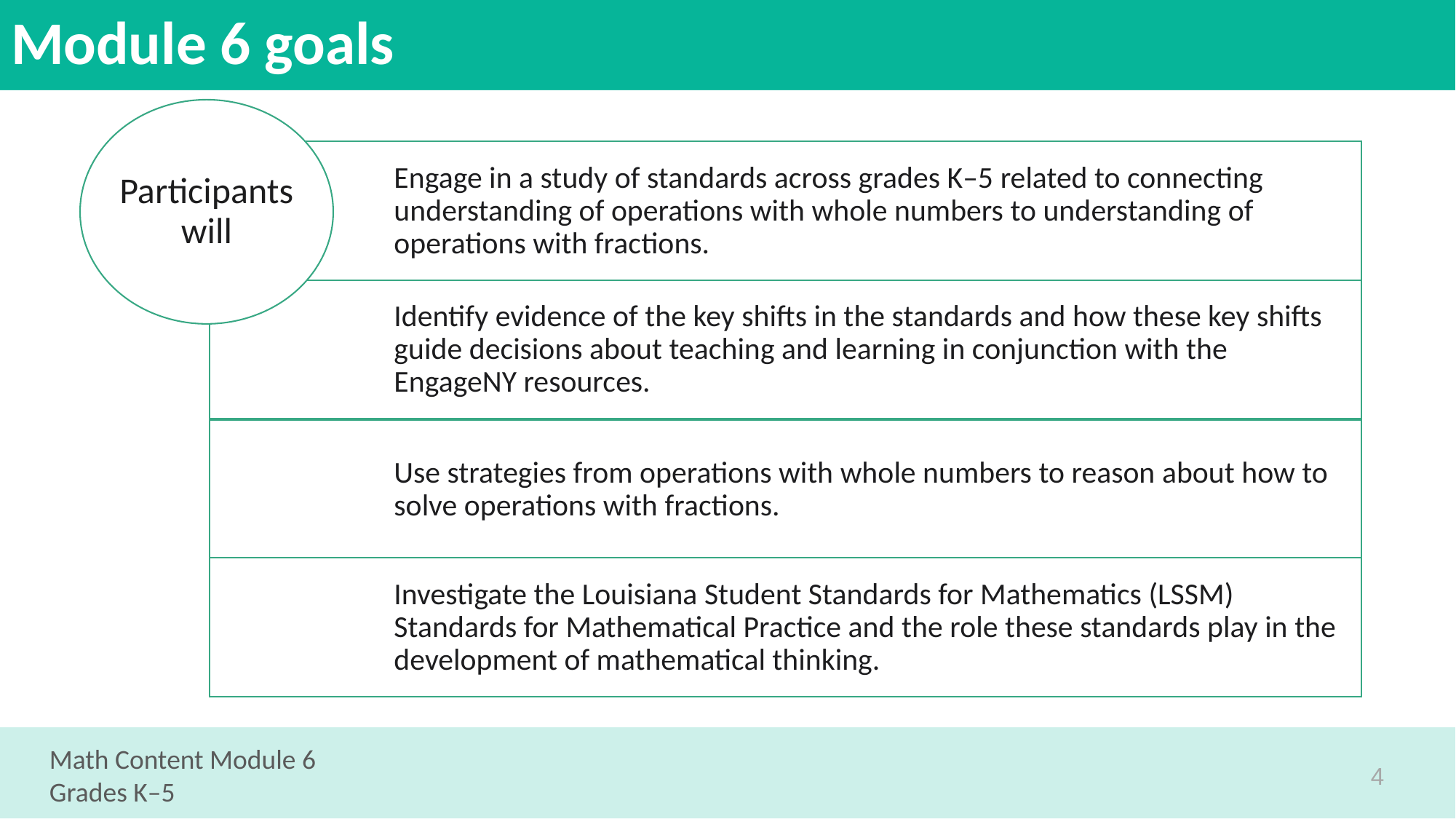

# Module 6 goals
Engage in a study of standards across grades K–5 related to connecting understanding of operations with whole numbers to understanding of operations with fractions.
Identify evidence of the key shifts in the standards and how these key shifts guide decisions about teaching and learning in conjunction with the EngageNY resources.
Use strategies from operations with whole numbers to reason about how to solve operations with fractions.
Investigate the Louisiana Student Standards for Mathematics (LSSM) Standards for Mathematical Practice and the role these standards play in the development of mathematical thinking.
Participants will

Math Content Module 6
Grades K–5
4